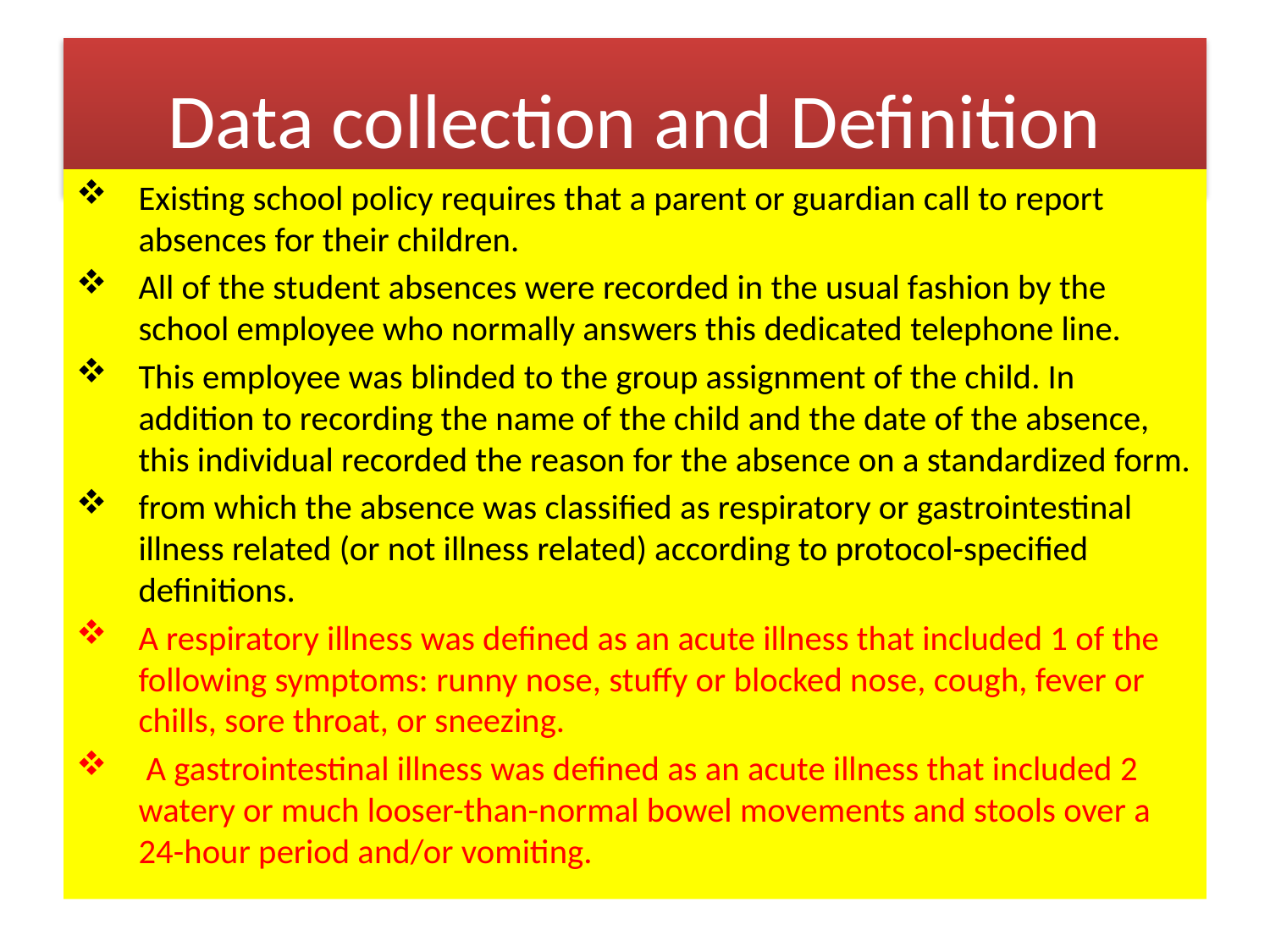

# Data collection and Definition
Existing school policy requires that a parent or guardian call to report absences for their children.
All of the student absences were recorded in the usual fashion by the school employee who normally answers this dedicated telephone line.
This employee was blinded to the group assignment of the child. In addition to recording the name of the child and the date of the absence, this individual recorded the reason for the absence on a standardized form.
from which the absence was classified as respiratory or gastrointestinal illness related (or not illness related) according to protocol-specified definitions.
A respiratory illness was defined as an acute illness that included 1 of the following symptoms: runny nose, stuffy or blocked nose, cough, fever or chills, sore throat, or sneezing.
 A gastrointestinal illness was defined as an acute illness that included 2 watery or much looser-than-normal bowel movements and stools over a 24-hour period and/or vomiting.